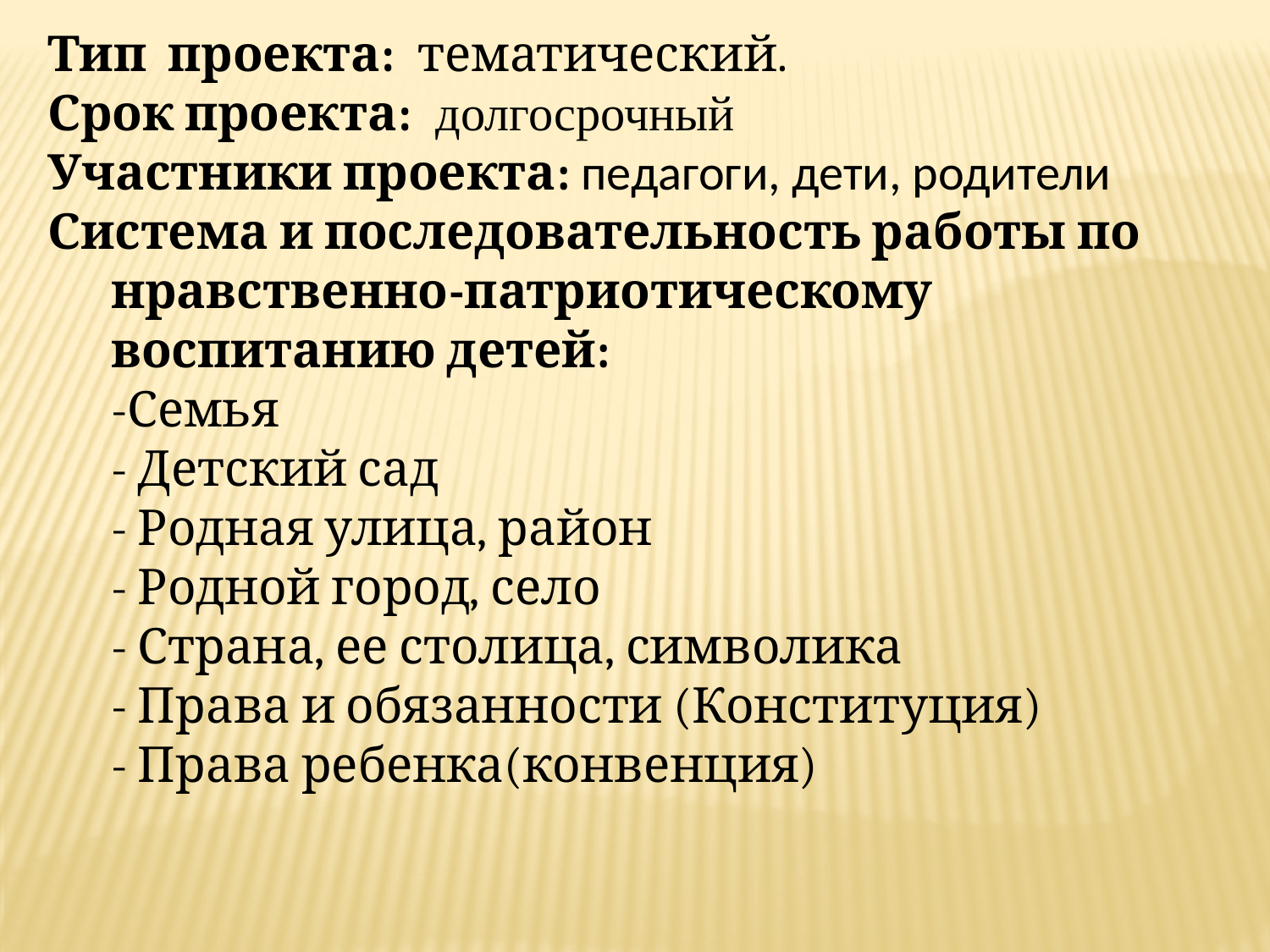

Тип  проекта:  тематический.
Срок проекта:  долгосрочный
Участники проекта: педагоги, дети, родители
Система и последовательность работы по нравственно-патриотическому воспитанию детей:
-Семья 
- Детский сад 
- Родная улица, район 
- Родной город, село 
- Страна, ее столица, символика 
- Права и обязанности (Конституция) 
- Права ребенка(конвенция)